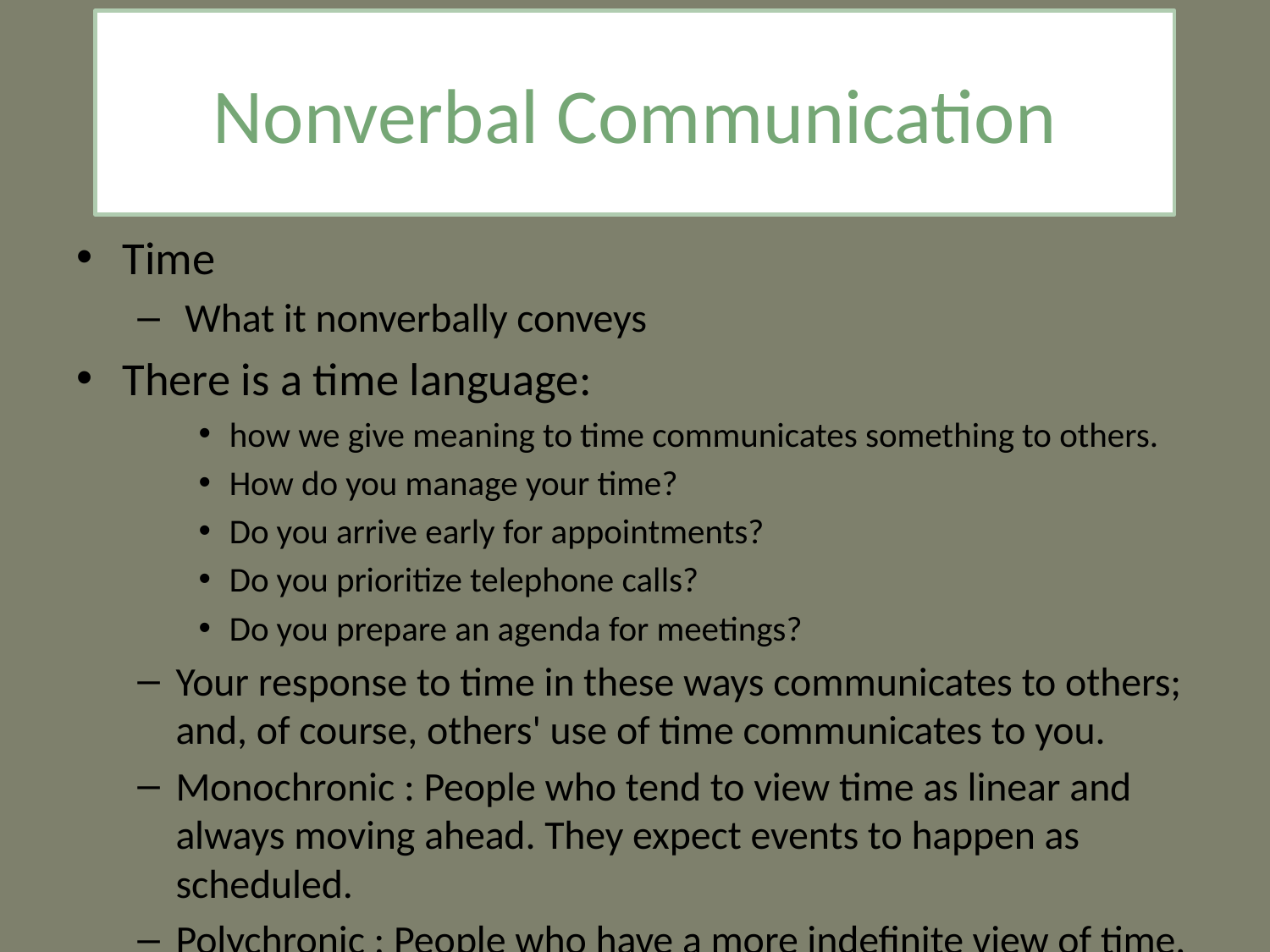

Nonverbal Communication
Time
 What it nonverbally conveys
There is a time language:
how we give meaning to time communicates something to others.
How do you manage your time?
Do you arrive early for appointments?
Do you prioritize telephone calls?
Do you prepare an agenda for meetings?
Your response to time in these ways communicates to others; and, of course, others' use of time communicates to you.
Monochronic : People who tend to view time as linear and always moving ahead. They expect events to happen as scheduled.
Polychronic : People who have a more indefinite view of time.